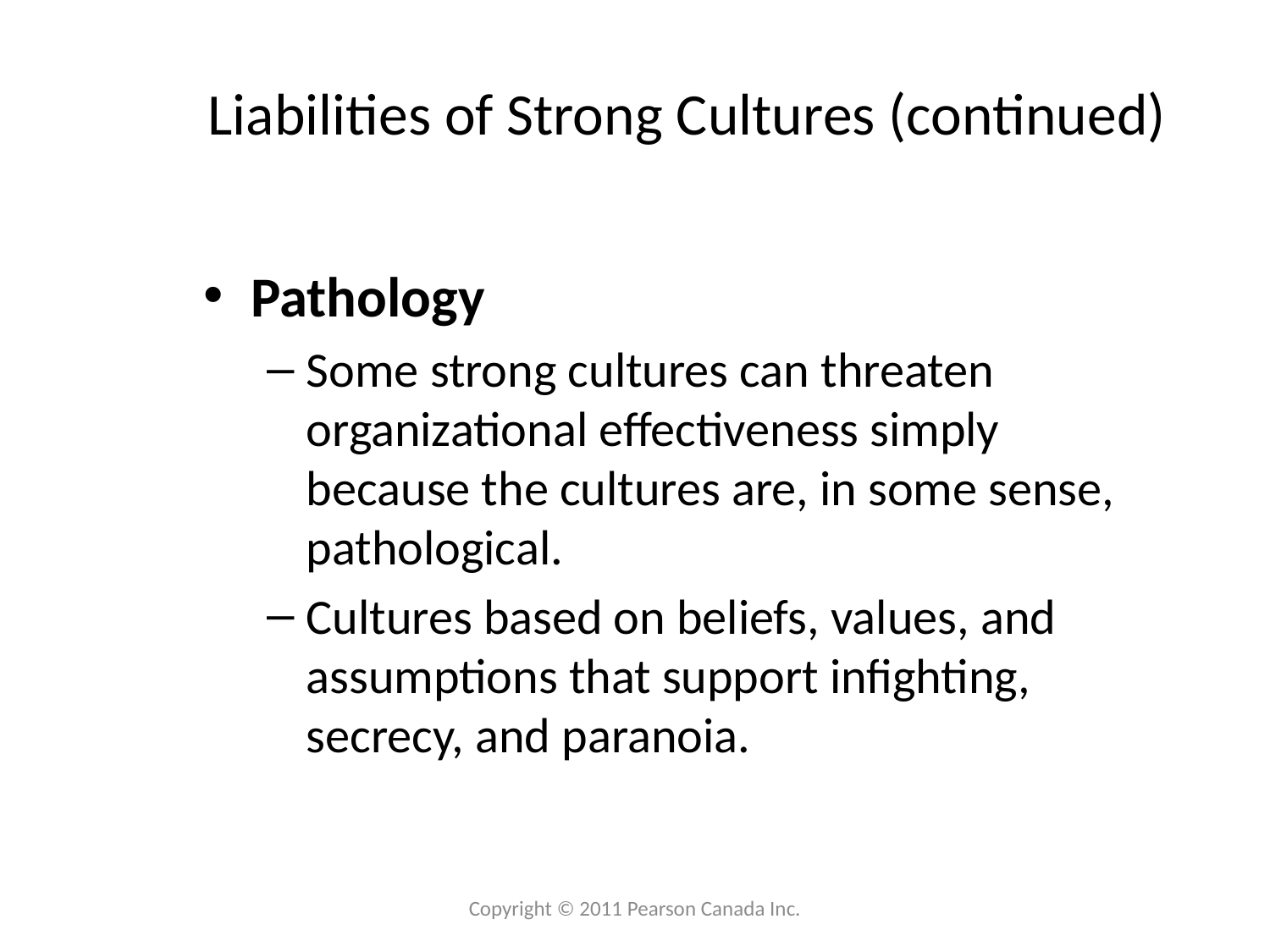

# Liabilities of Strong Cultures (continued)
Pathology
Some strong cultures can threaten organizational effectiveness simply because the cultures are, in some sense, pathological.
Cultures based on beliefs, values, and assumptions that support infighting, secrecy, and paranoia.

Copyright © 2011 Pearson Canada Inc.